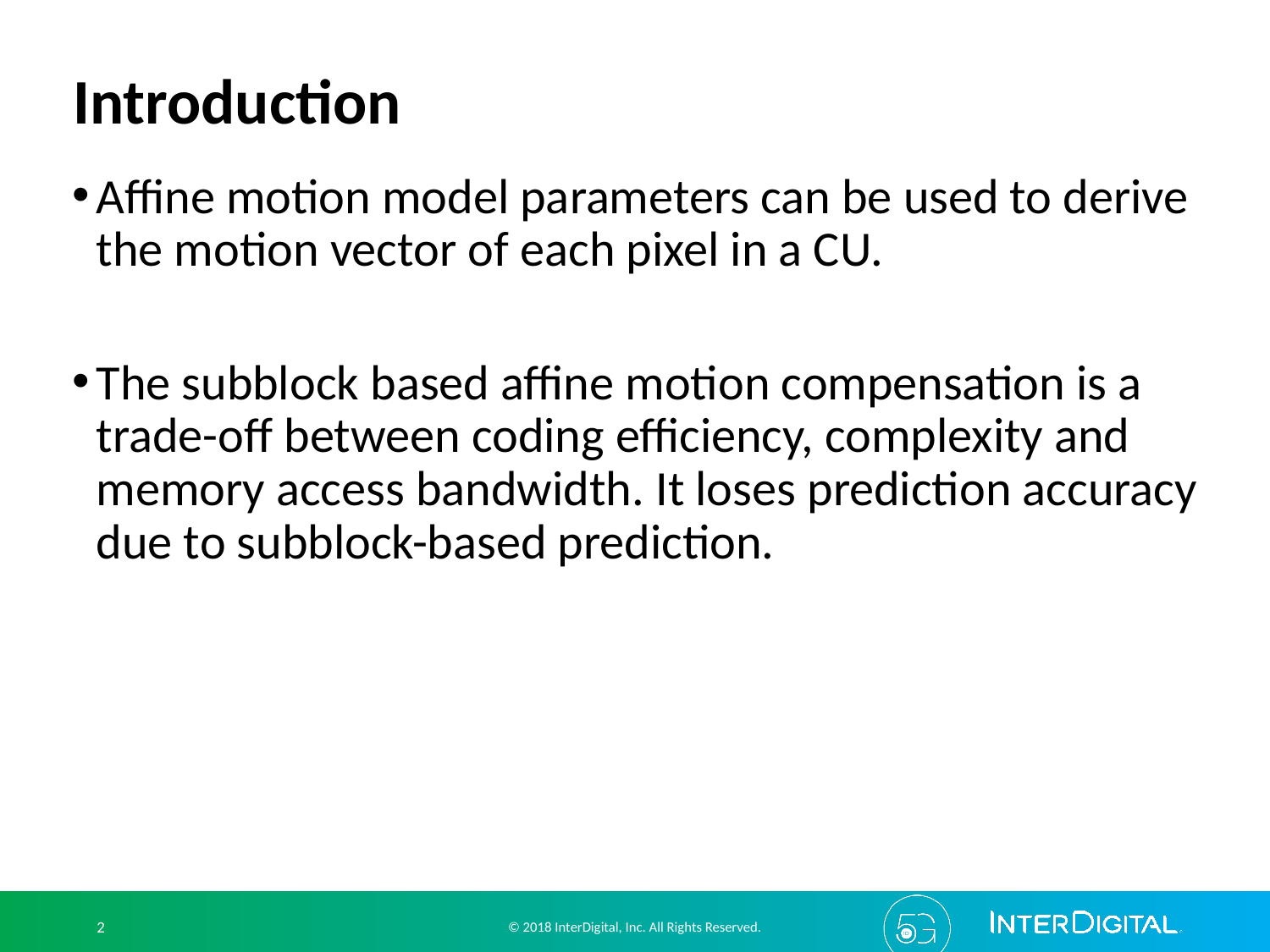

# Introduction
Affine motion model parameters can be used to derive the motion vector of each pixel in a CU.

The subblock based affine motion compensation is a trade-off between coding efficiency, complexity and memory access bandwidth. It loses prediction accuracy due to subblock-based prediction.
© 2018 InterDigital, Inc. All Rights Reserved.
2